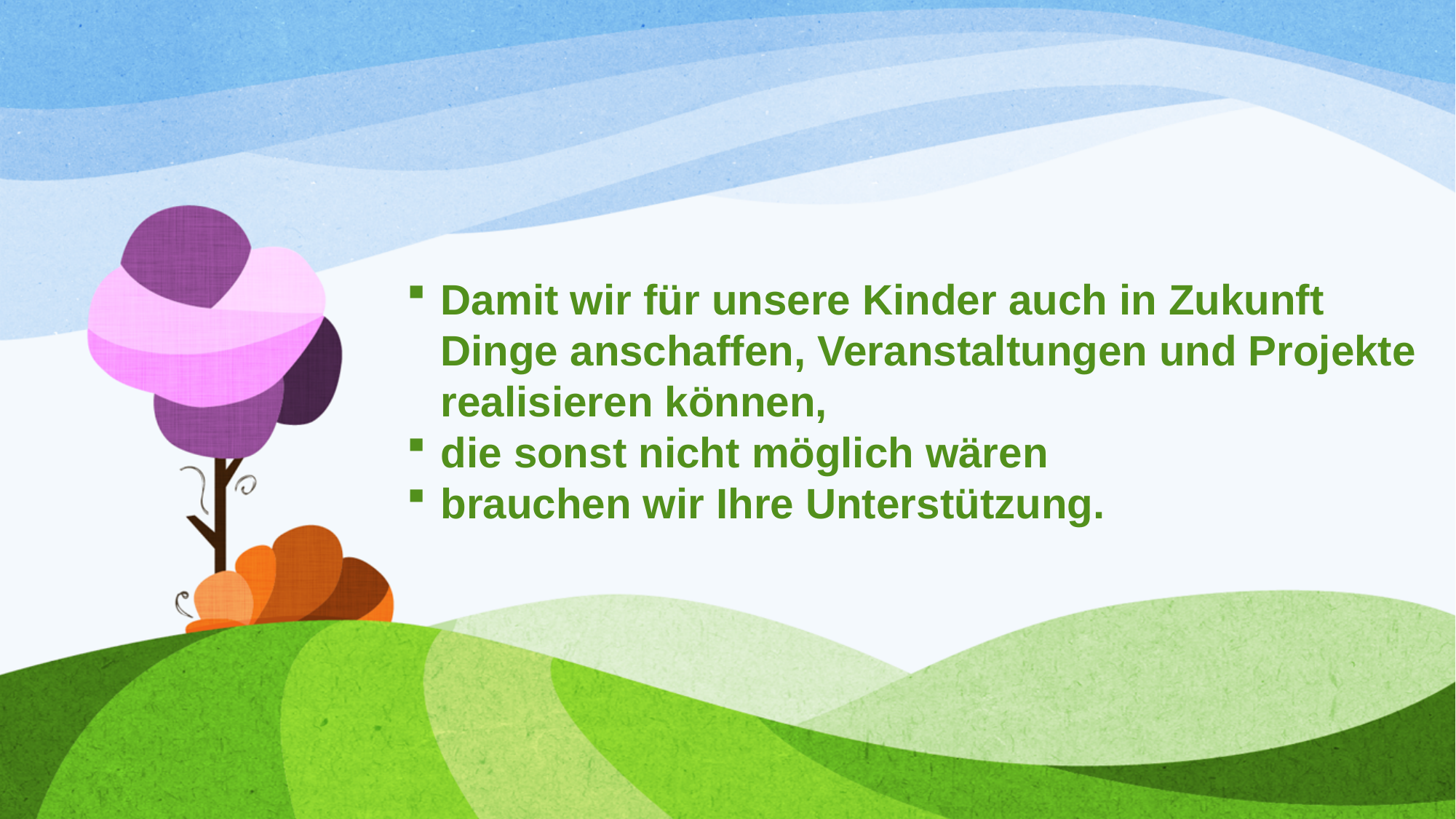

Damit wir für unsere Kinder auch in Zukunft Dinge anschaffen, Veranstaltungen und Projekte realisieren können,
die sonst nicht möglich wären
brauchen wir Ihre Unterstützung.